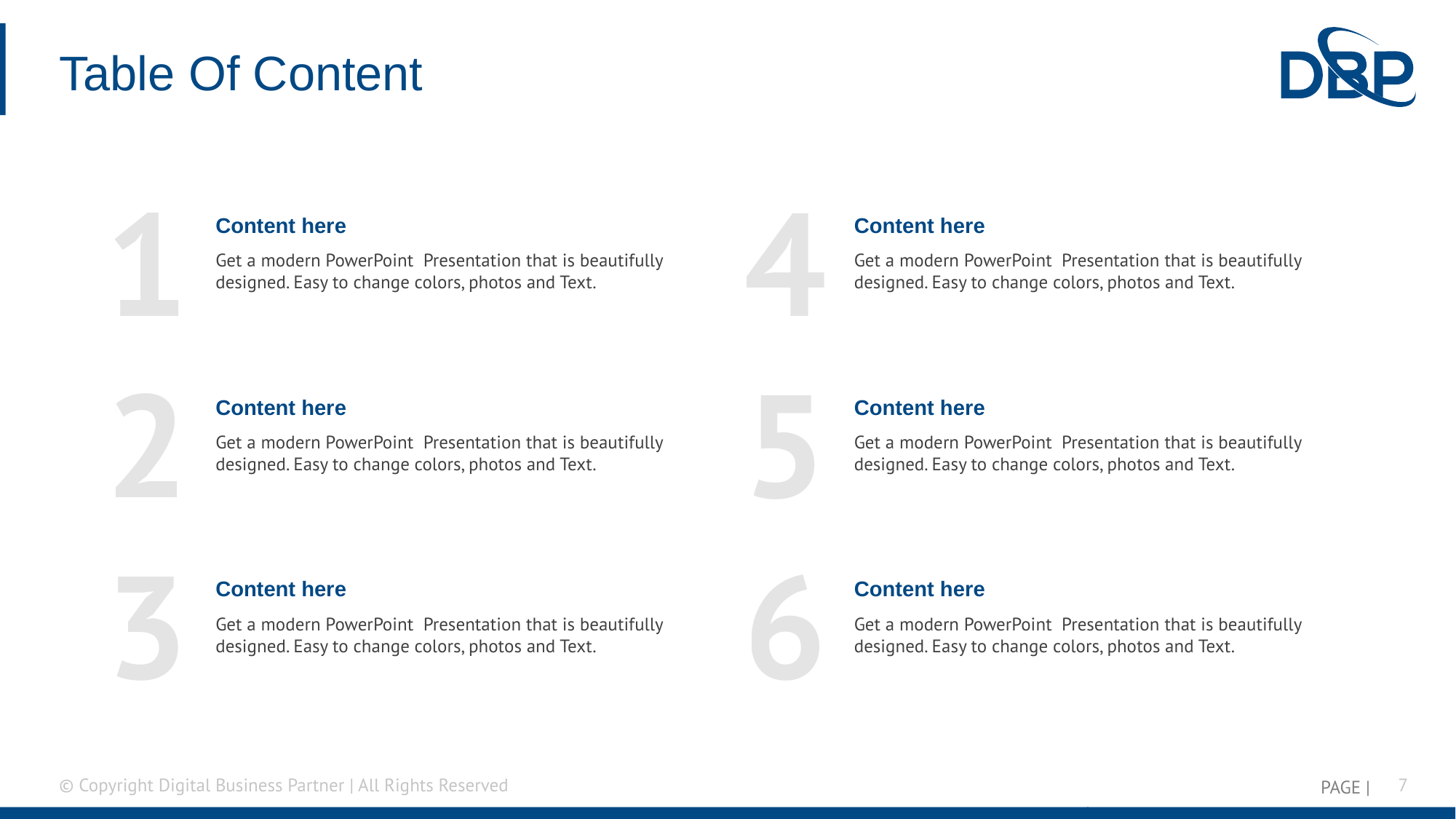

# Table Of Content
1
4
Content here
Content here
Get a modern PowerPoint  Presentation that is beautifully designed. Easy to change colors, photos and Text.
Get a modern PowerPoint  Presentation that is beautifully designed. Easy to change colors, photos and Text.
2
5
Content here
Content here
Get a modern PowerPoint  Presentation that is beautifully designed. Easy to change colors, photos and Text.
Get a modern PowerPoint  Presentation that is beautifully designed. Easy to change colors, photos and Text.
3
6
Content here
Content here
Get a modern PowerPoint  Presentation that is beautifully designed. Easy to change colors, photos and Text.
Get a modern PowerPoint  Presentation that is beautifully designed. Easy to change colors, photos and Text.
© Copyright Digital Business Partner | All Rights Reserved
7